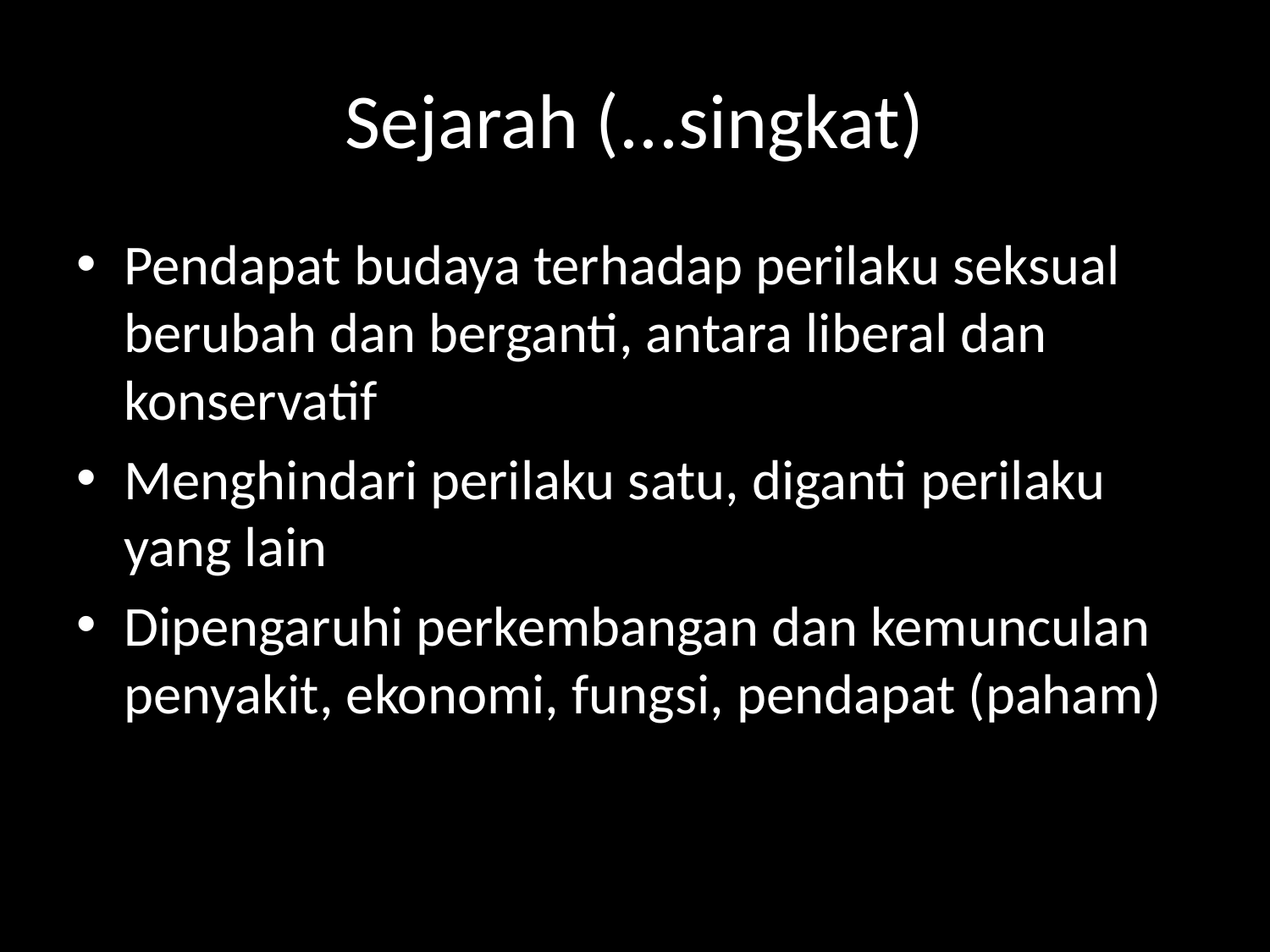

# Sejarah (...singkat)
Pendapat budaya terhadap perilaku seksual berubah dan berganti, antara liberal dan konservatif
Menghindari perilaku satu, diganti perilaku yang lain
Dipengaruhi perkembangan dan kemunculan penyakit, ekonomi, fungsi, pendapat (paham)